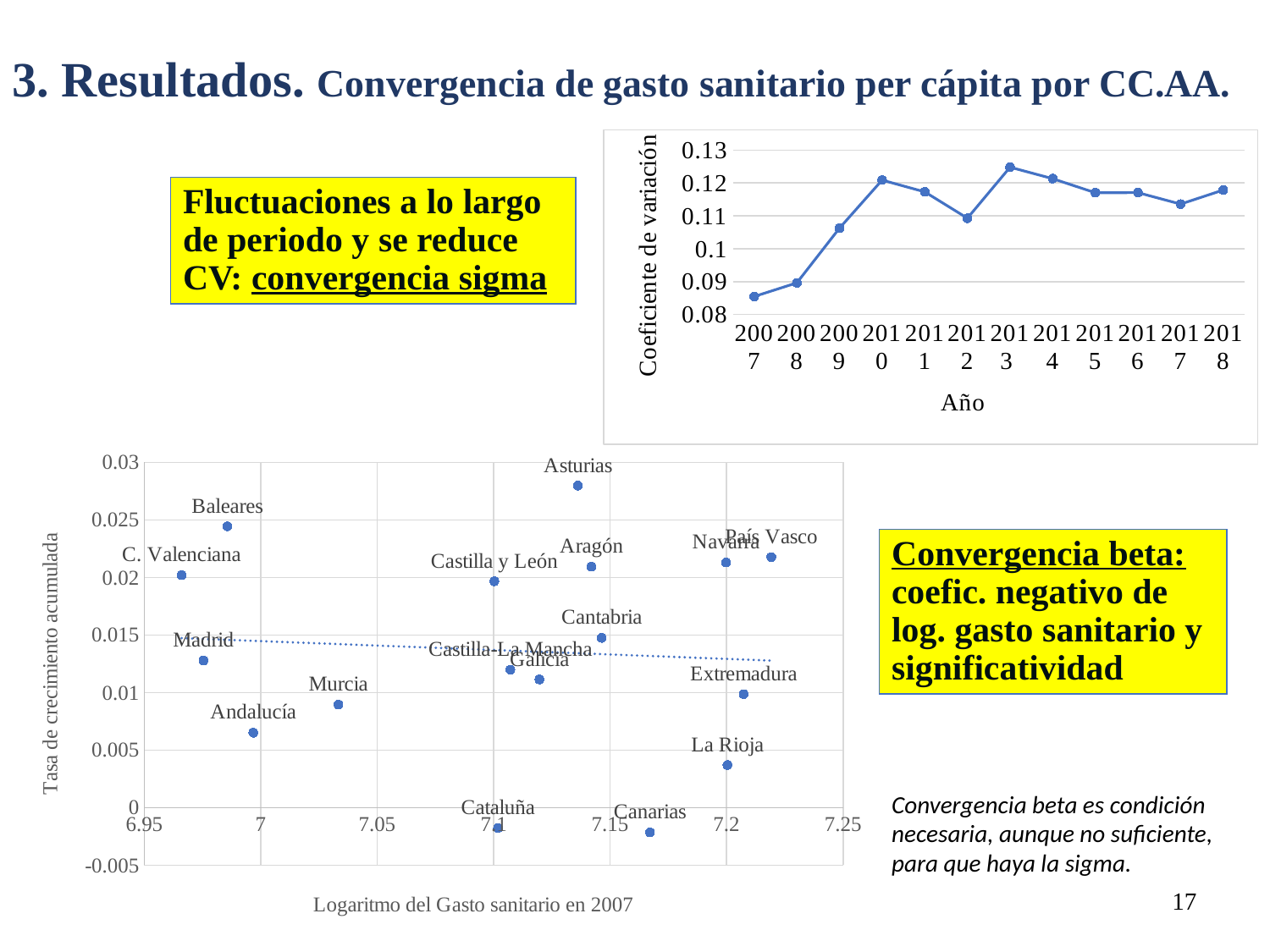

3. Resultados. Convergencia de gasto sanitario per cápita por CC.AA.

### Chart

| Category |  |
|---|---|
| 2007 | 0.08546876457109116 |
| 2008 | 0.08961462301989374 |
| 2009 | 0.10627892929885492 |
| 2010 | 0.1208821017901742 |
| 2011 | 0.11729676438968697 |
| 2012 | 0.10927735231614578 |
| 2013  | 0.12479913727385289 |
| 2014 | 0.12131652834243992 |
| 2015 | 0.11704033943768474 |
| 2016 | 0.11705771417932118 |
| 2017 | 0.11358019308898343 |
| 2018 | 0.11785715566637019 |
Fluctuaciones a lo largo de periodo y se reduce CV: convergencia sigma

### Chart

| Category |  |
|---|---|
Convergencia beta: coefic. negativo de log. gasto sanitario y significatividad
Convergencia beta es condición
necesaria, aunque no suficiente,
para que haya la sigma.
17